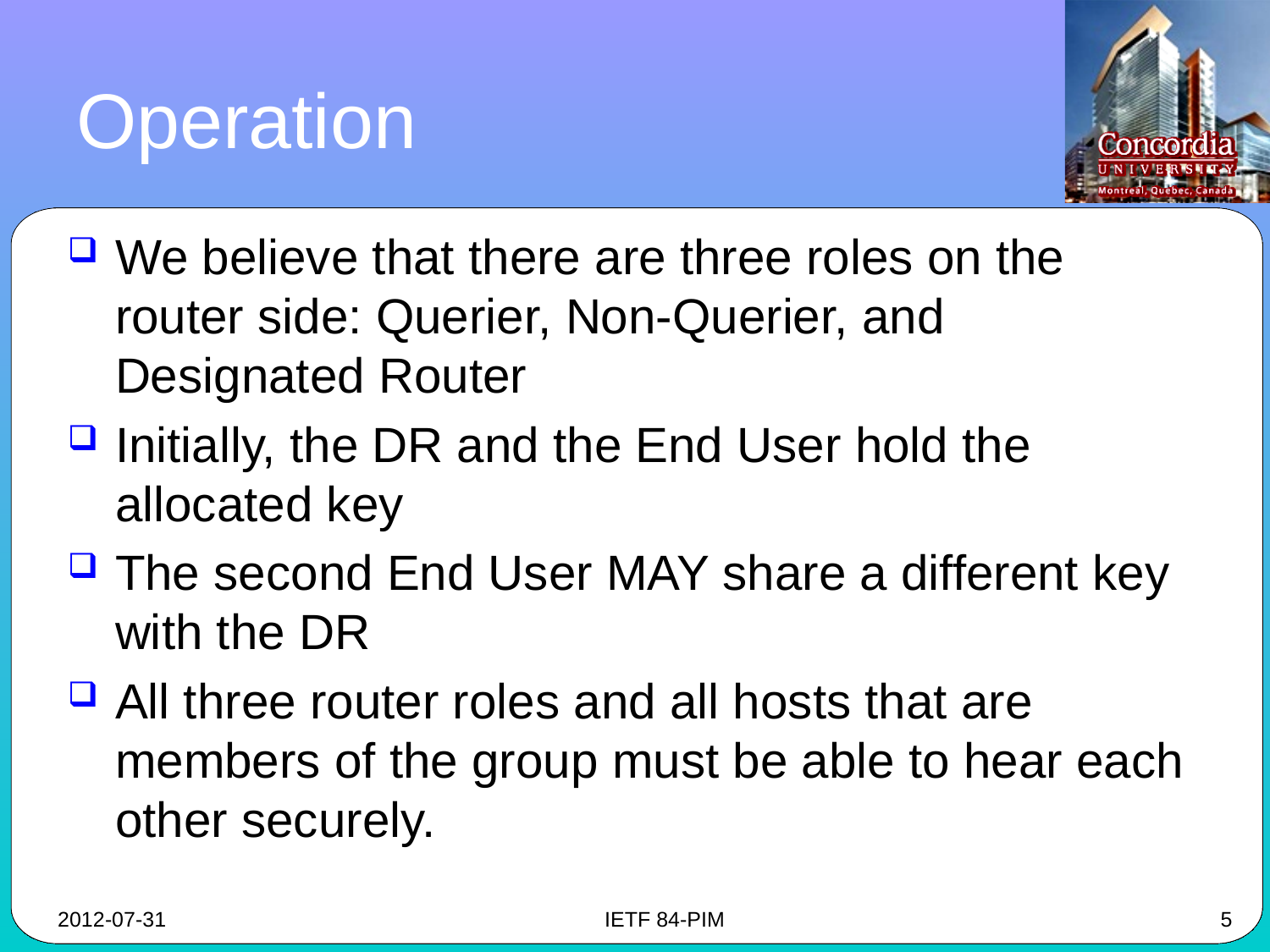

# Operation
We believe that there are three roles on the router side: Querier, Non-Querier, and Designated Router
Initially, the DR and the End User hold the allocated key
The second End User MAY share a different key with the DR
All three router roles and all hosts that are members of the group must be able to hear each other securely.
2012-07-31
IETF 84-PIM
5